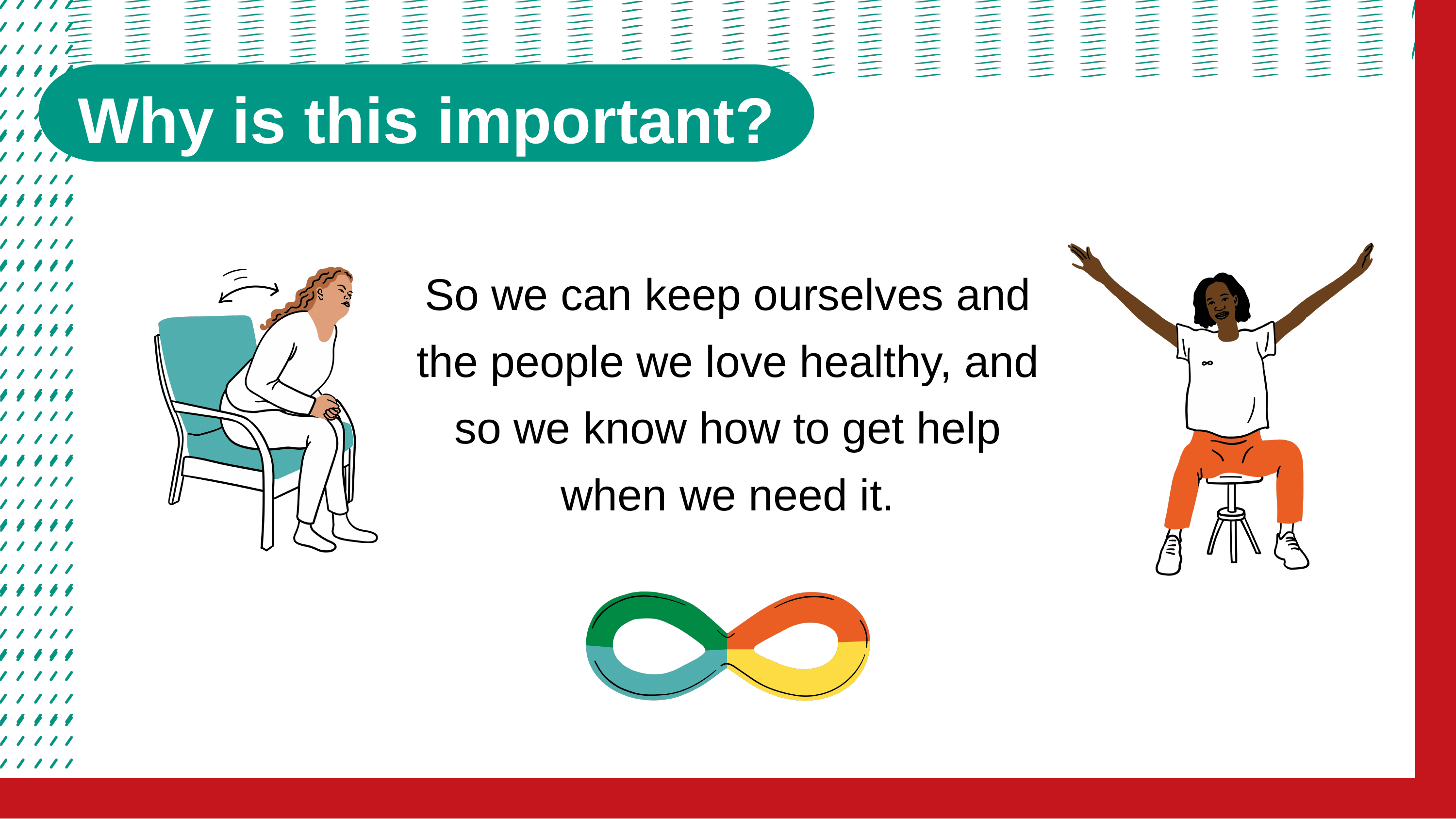

Why is this important?

So we can keep ourselves and the people we love healthy, and so we know how to get help when we need it.